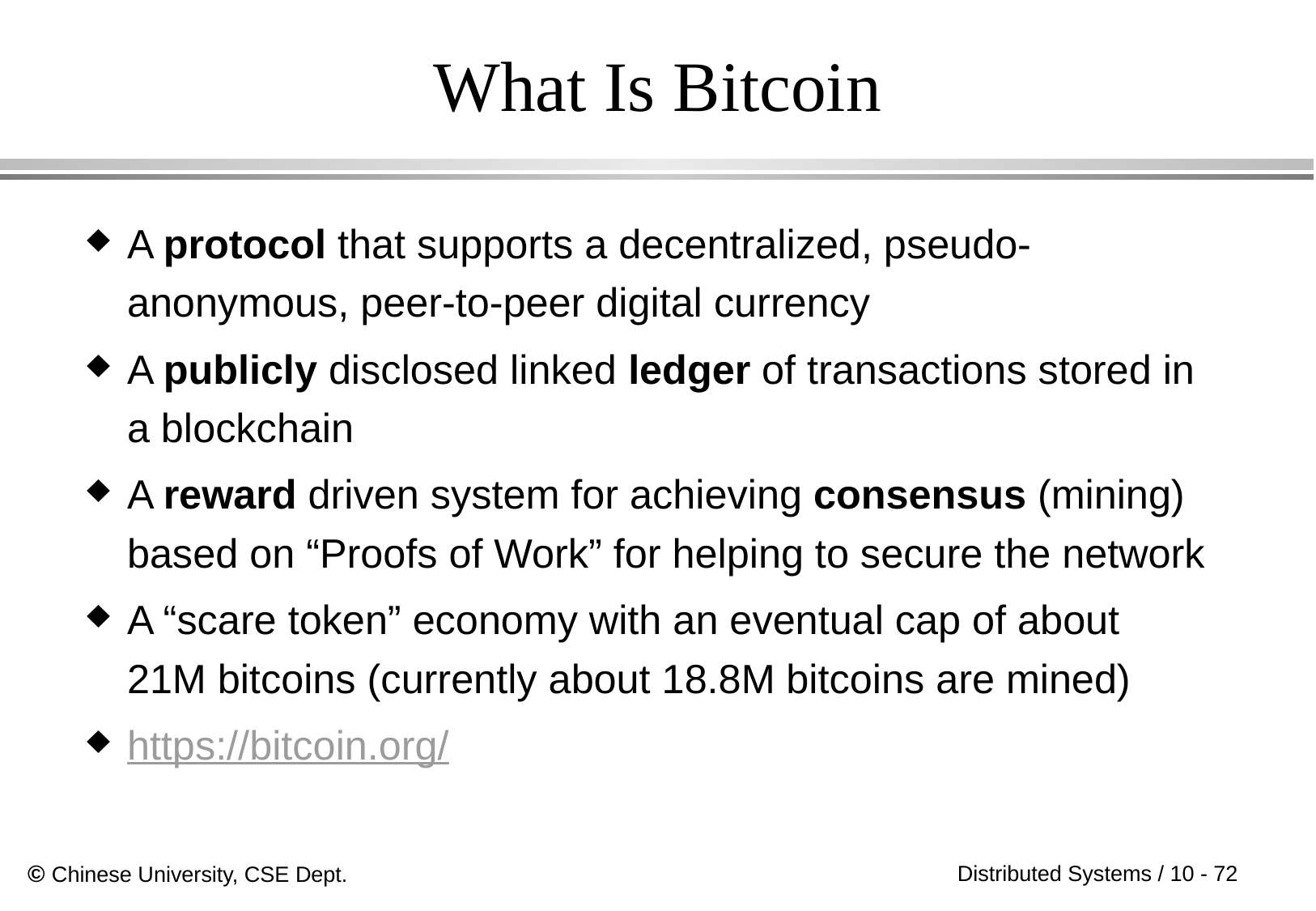

# What Is Bitcoin
A protocol that supports a decentralized, pseudo-anonymous, peer-to-peer digital currency
A publicly disclosed linked ledger of transactions stored in a blockchain
A reward driven system for achieving consensus (mining) based on “Proofs of Work” for helping to secure the network
A “scare token” economy with an eventual cap of about 21M bitcoins (currently about 18.8M bitcoins are mined)
https://bitcoin.org/